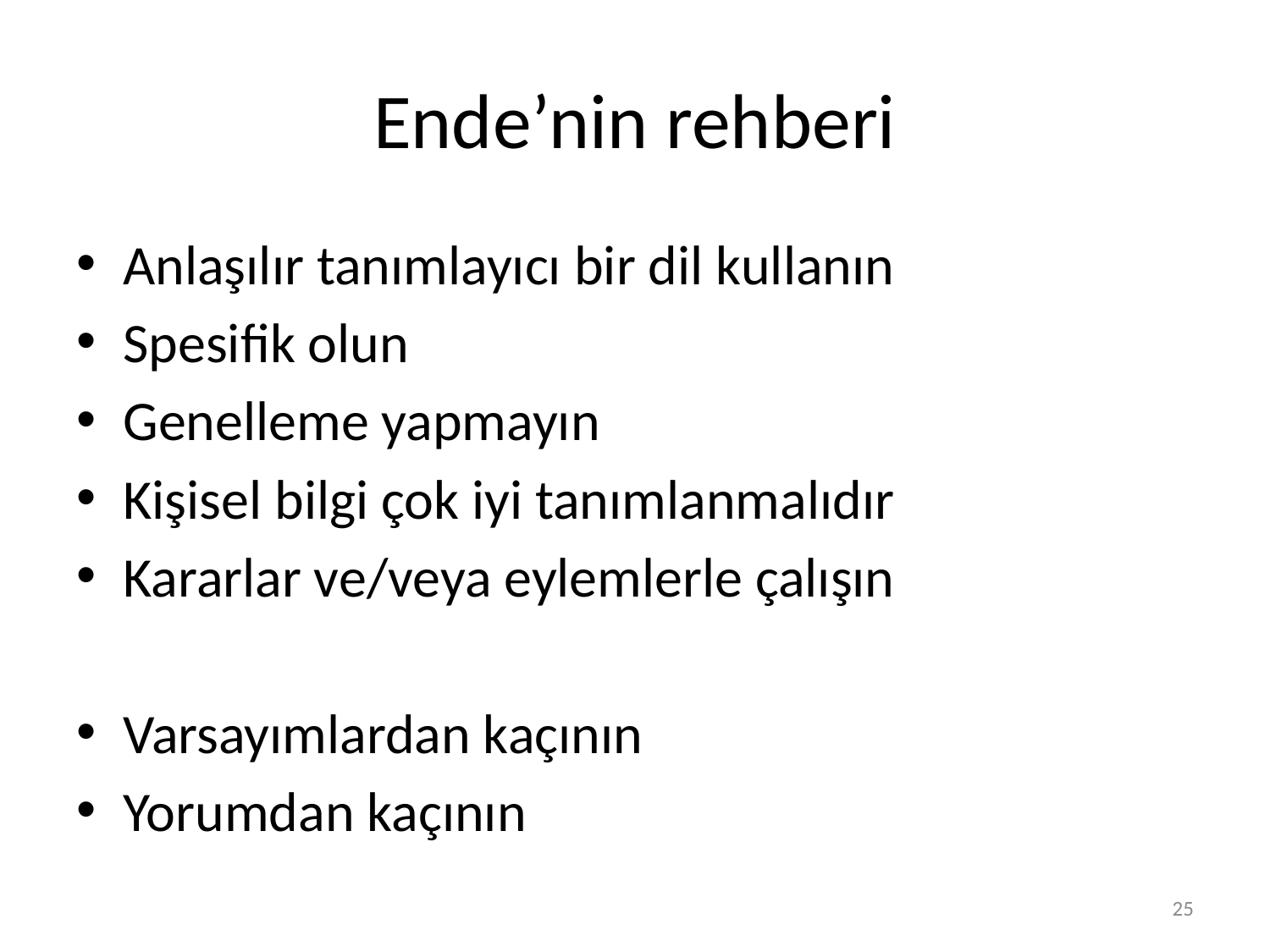

# Ende’nin rehberi
Anlaşılır tanımlayıcı bir dil kullanın
Spesifik olun
Genelleme yapmayın
Kişisel bilgi çok iyi tanımlanmalıdır
Kararlar ve/veya eylemlerle çalışın

Varsayımlardan kaçının
Yorumdan kaçının
25